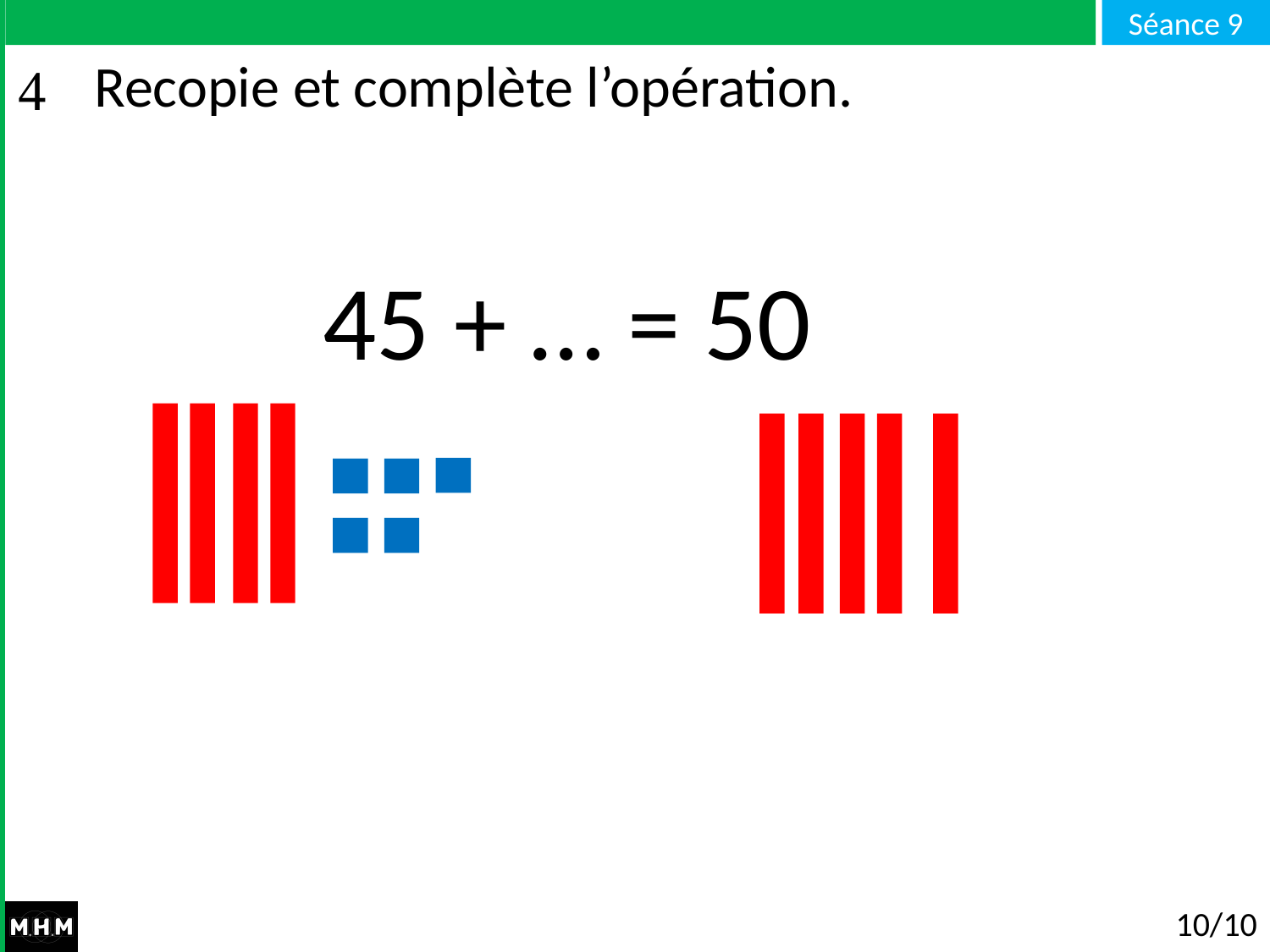

# Recopie et complète l’opération.
45 + … = 50

10/10